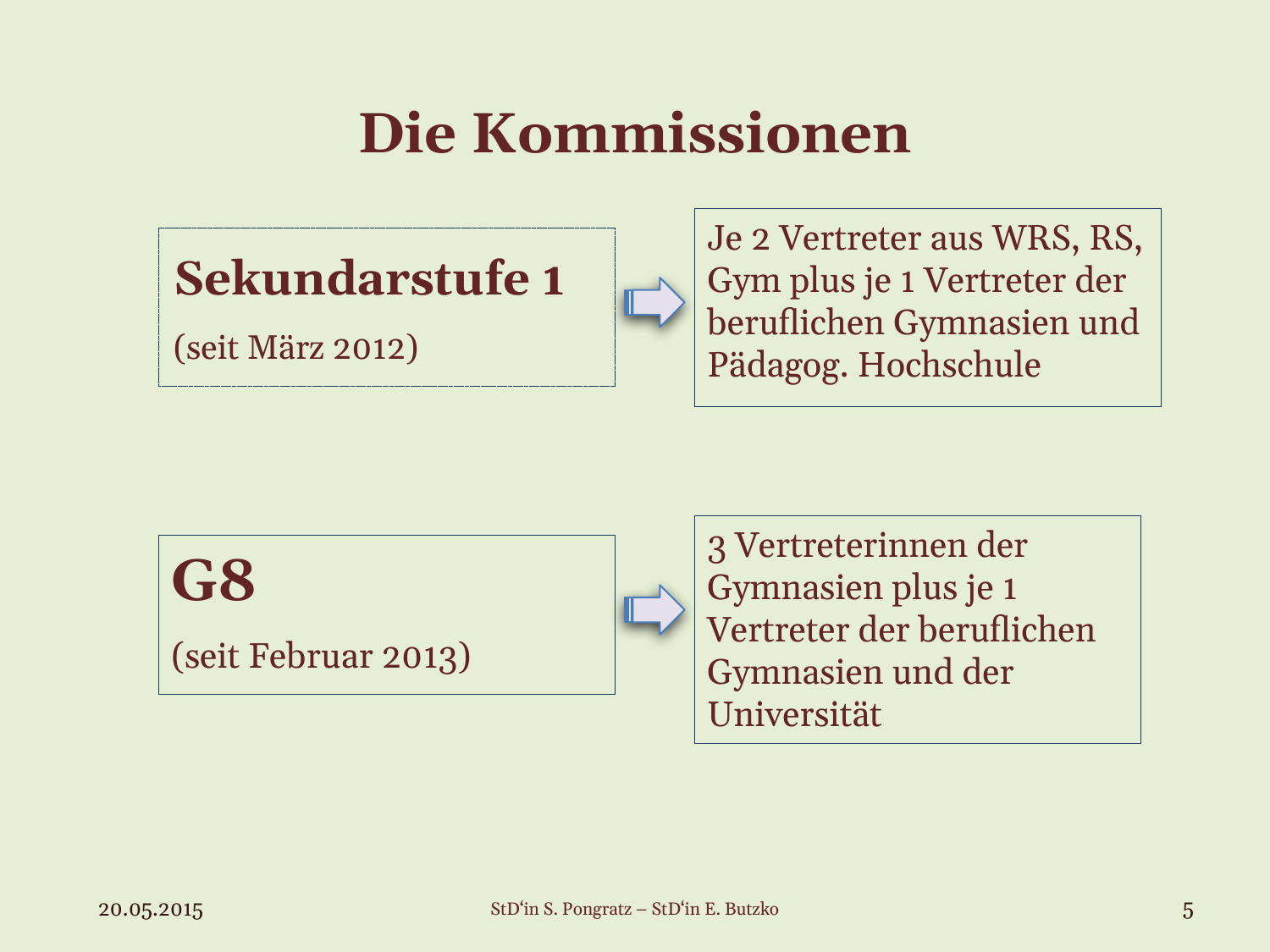

# Die Kommissionen
Je 2 Vertreter aus WRS, RS, Gym plus je 1 Vertreter der beruflichen Gymnasien und Pädagog. Hochschule
Sekundarstufe 1
(seit März 2012)

3 Vertreterinnen der Gymnasien plus je 1 Vertreter der beruflichen Gymnasien und der Universität
G8
(seit Februar 2013)

20.05.2015
StD‘in S. Pongratz – StD‘in E. Butzko
5